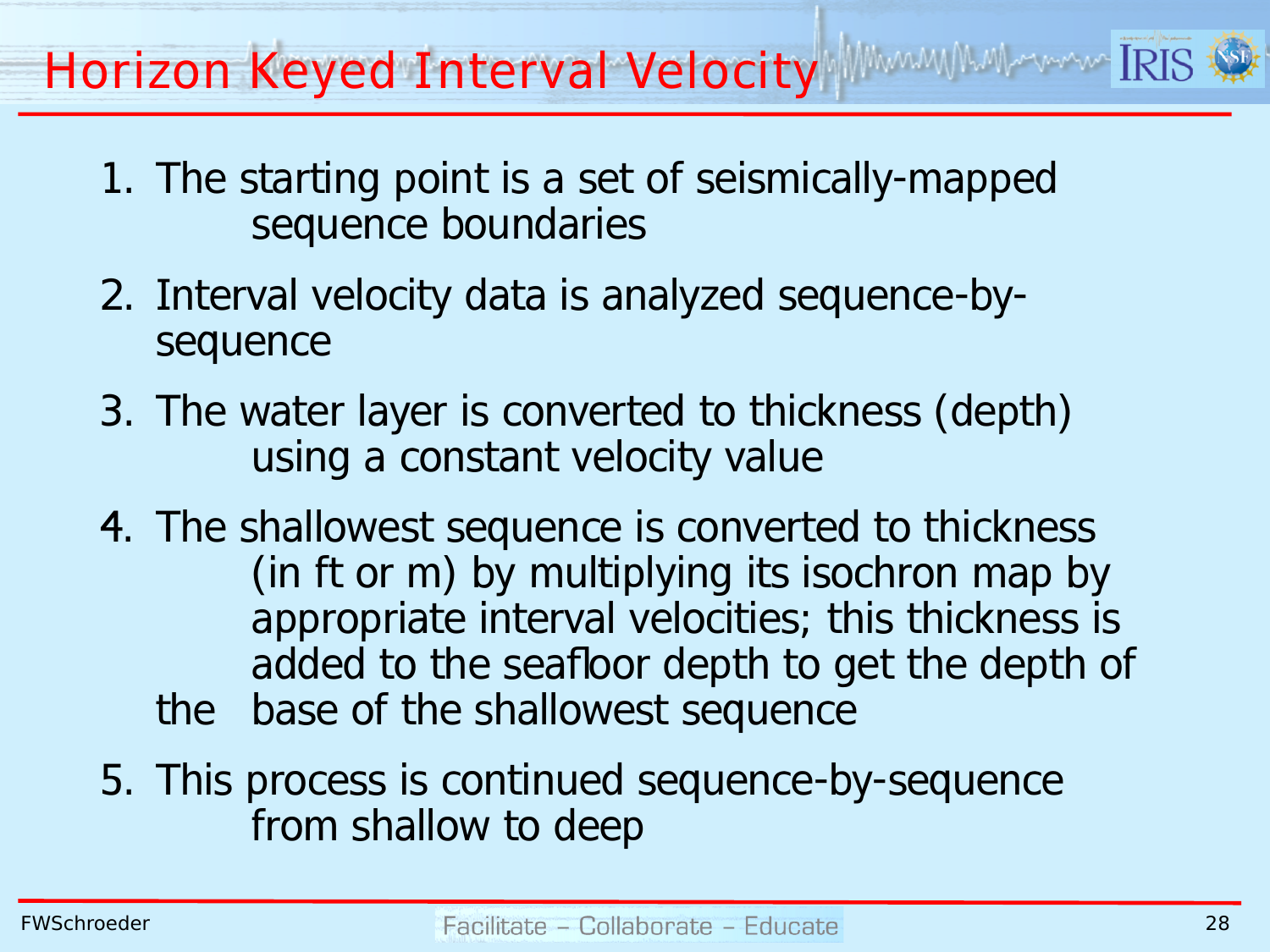

# Horizon Keyed Interval Velocity
The starting point is a set of seismically-mapped 	sequence boundaries
Interval velocity data is analyzed sequence-by-	sequence
The water layer is converted to thickness (depth) 	using a constant velocity value
The shallowest sequence is converted to thickness 	(in ft or m) by multiplying its isochron map by 	appropriate interval velocities; this thickness is 	added to the seafloor depth to get the depth of the 	base of the shallowest sequence
This process is continued sequence-by-sequence 	from shallow to deep